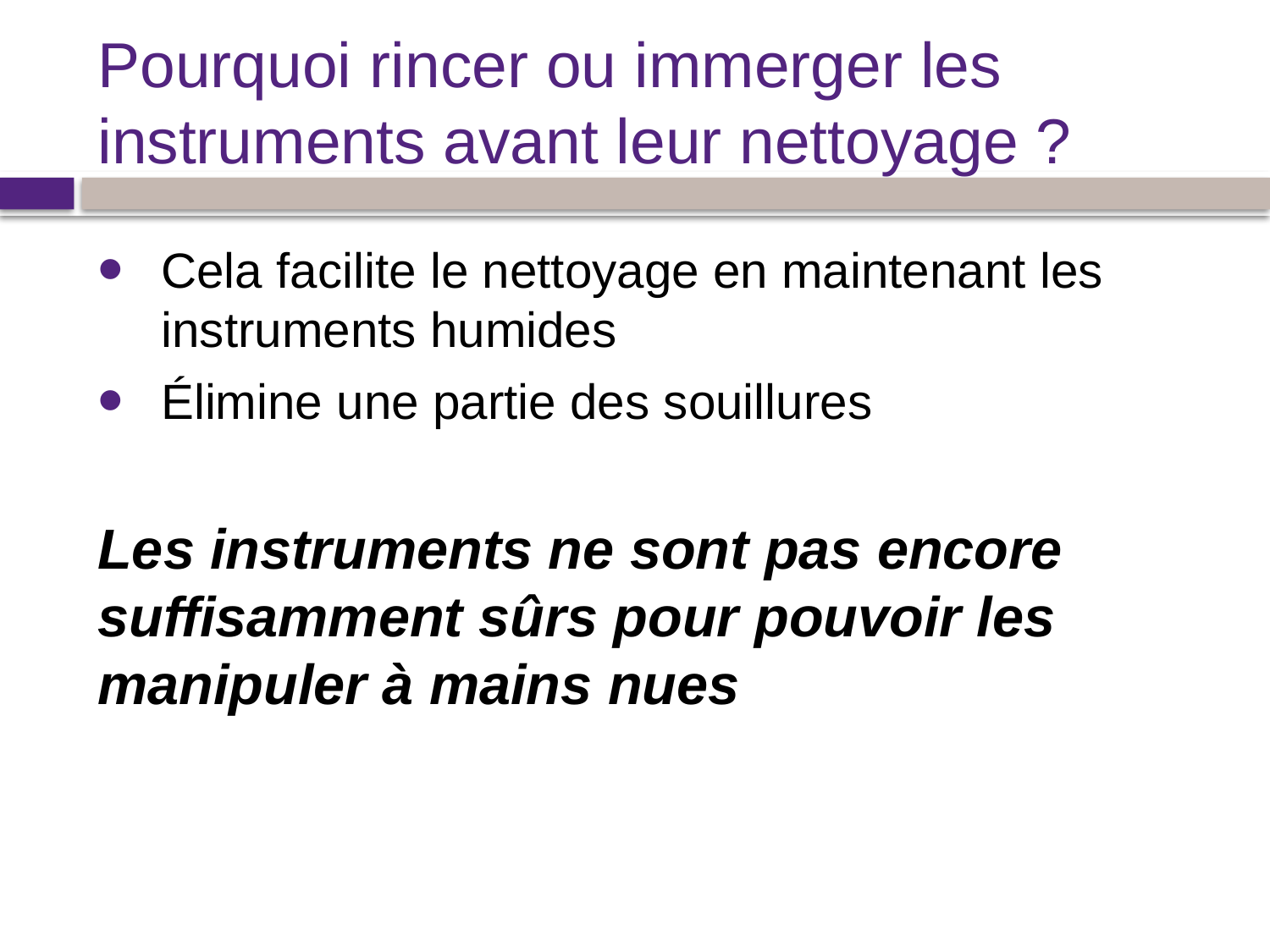

# Pourquoi rincer ou immerger les instruments avant leur nettoyage ?
Cela facilite le nettoyage en maintenant les instruments humides
Élimine une partie des souillures

Les instruments ne sont pas encore suffisamment sûrs pour pouvoir les manipuler à mains nues